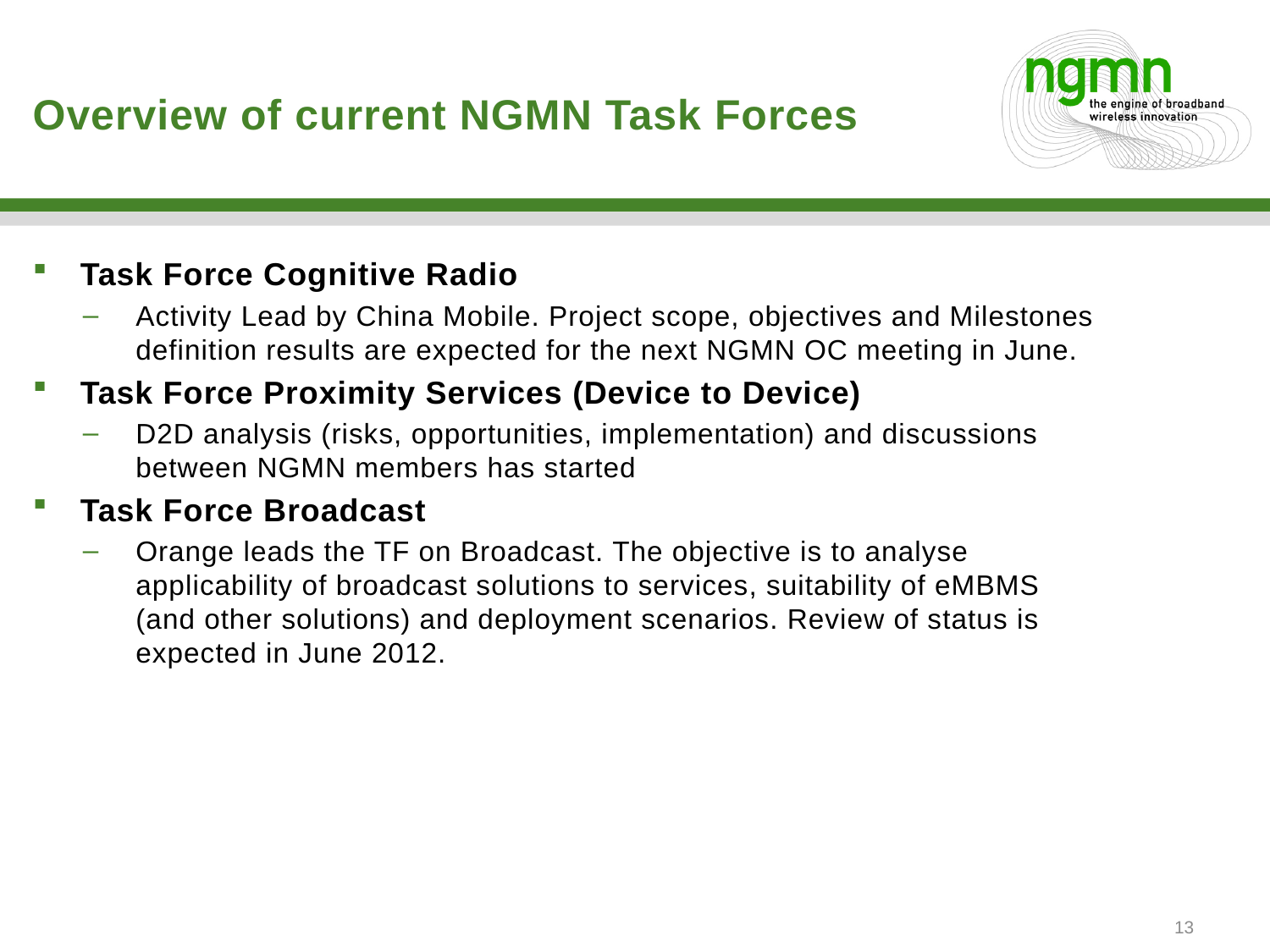

# Overview of current NGMN Task Forces

Task Force Cognitive Radio
Activity Lead by China Mobile. Project scope, objectives and Milestones definition results are expected for the next NGMN OC meeting in June.
Task Force Proximity Services (Device to Device)
D2D analysis (risks, opportunities, implementation) and discussions between NGMN members has started
Task Force Broadcast
Orange leads the TF on Broadcast. The objective is to analyse applicability of broadcast solutions to services, suitability of eMBMS (and other solutions) and deployment scenarios. Review of status is expected in June 2012.

13